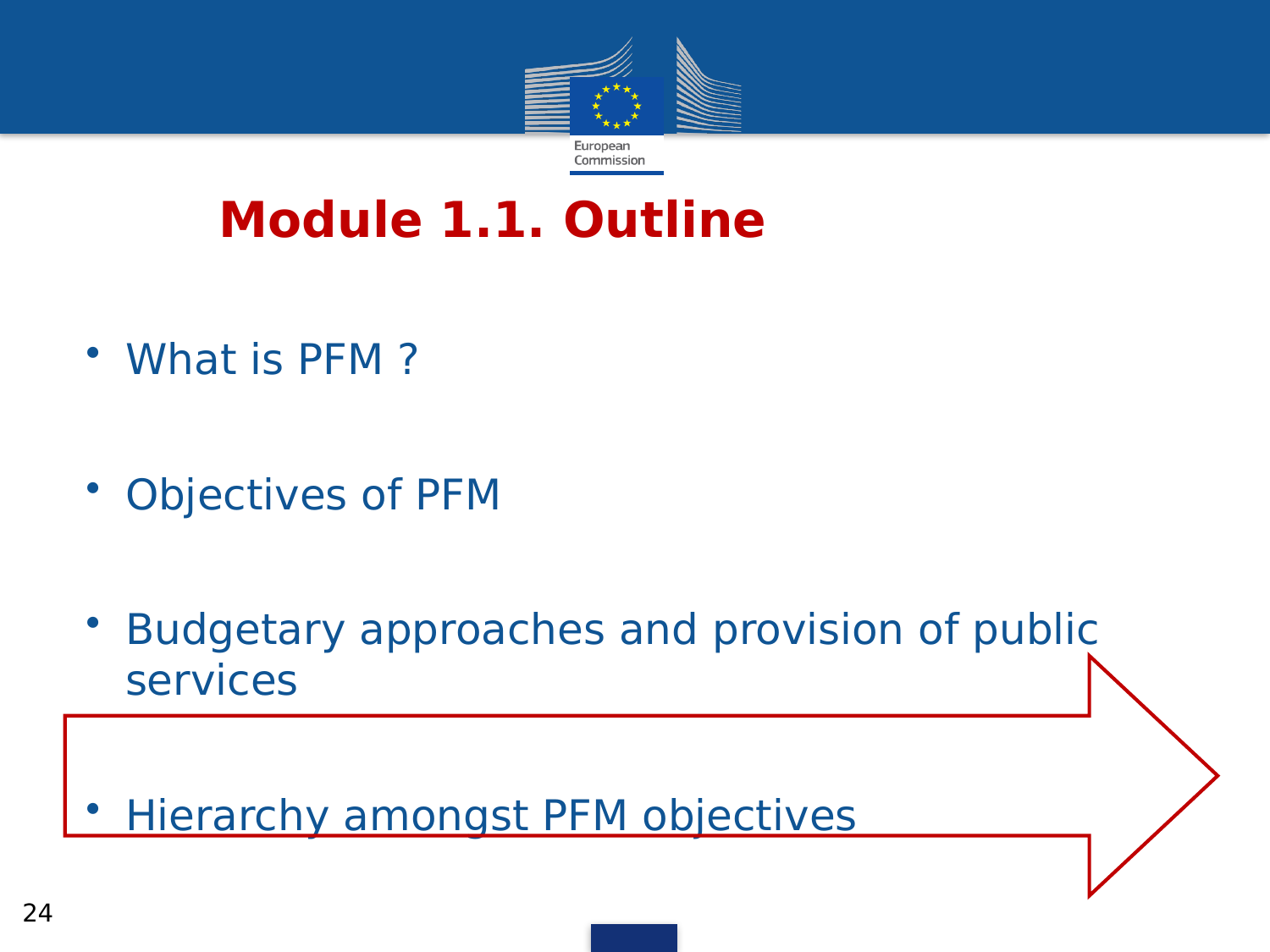

# Module 1.1. Outline

What is PFM ?

Objectives of PFM

Budgetary approaches and provision of public services

Hierarchy amongst PFM objectives

24